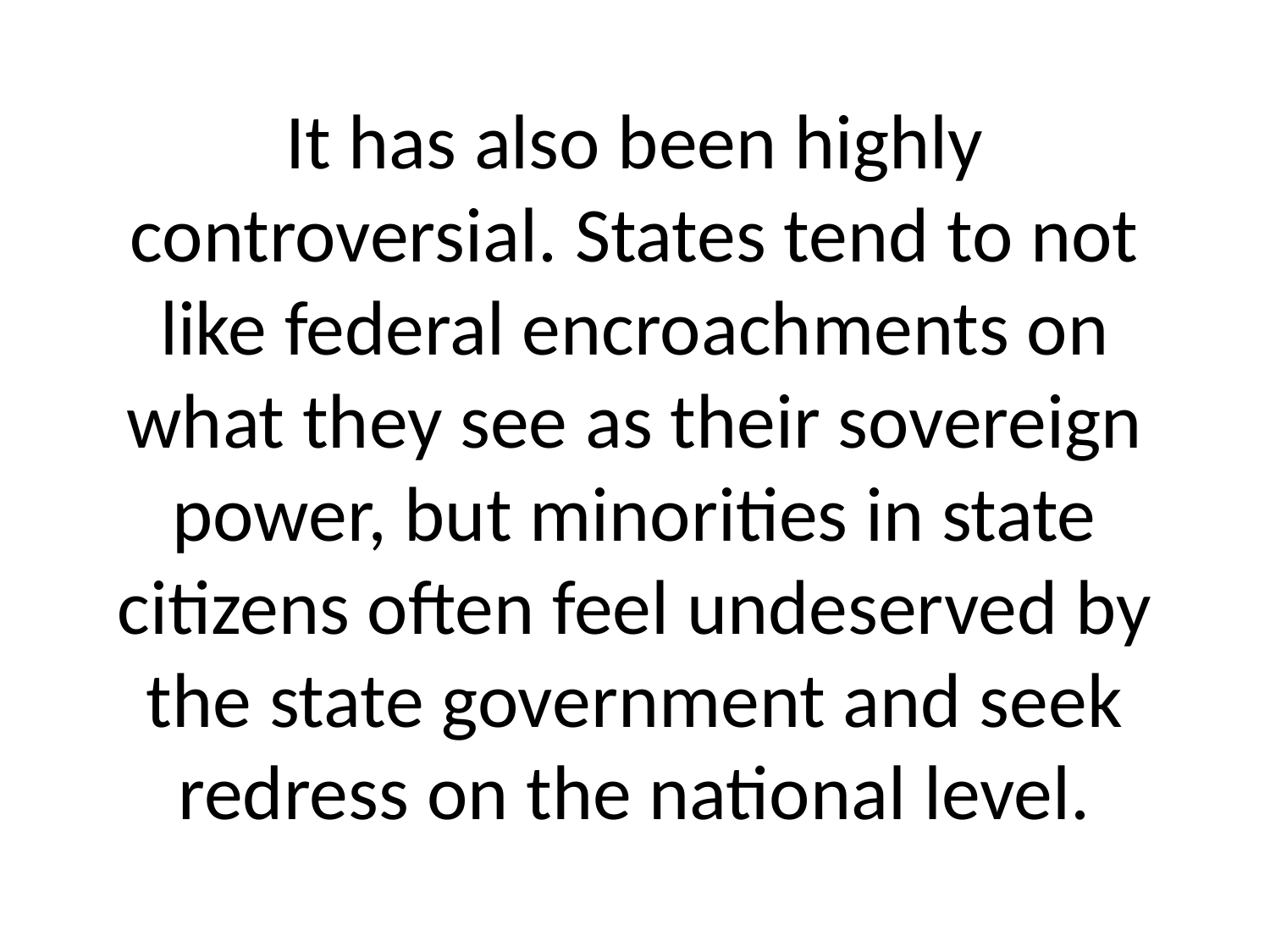

# It has also been highly controversial. States tend to not like federal encroachments on what they see as their sovereign power, but minorities in state citizens often feel undeserved by the state government and seek redress on the national level.